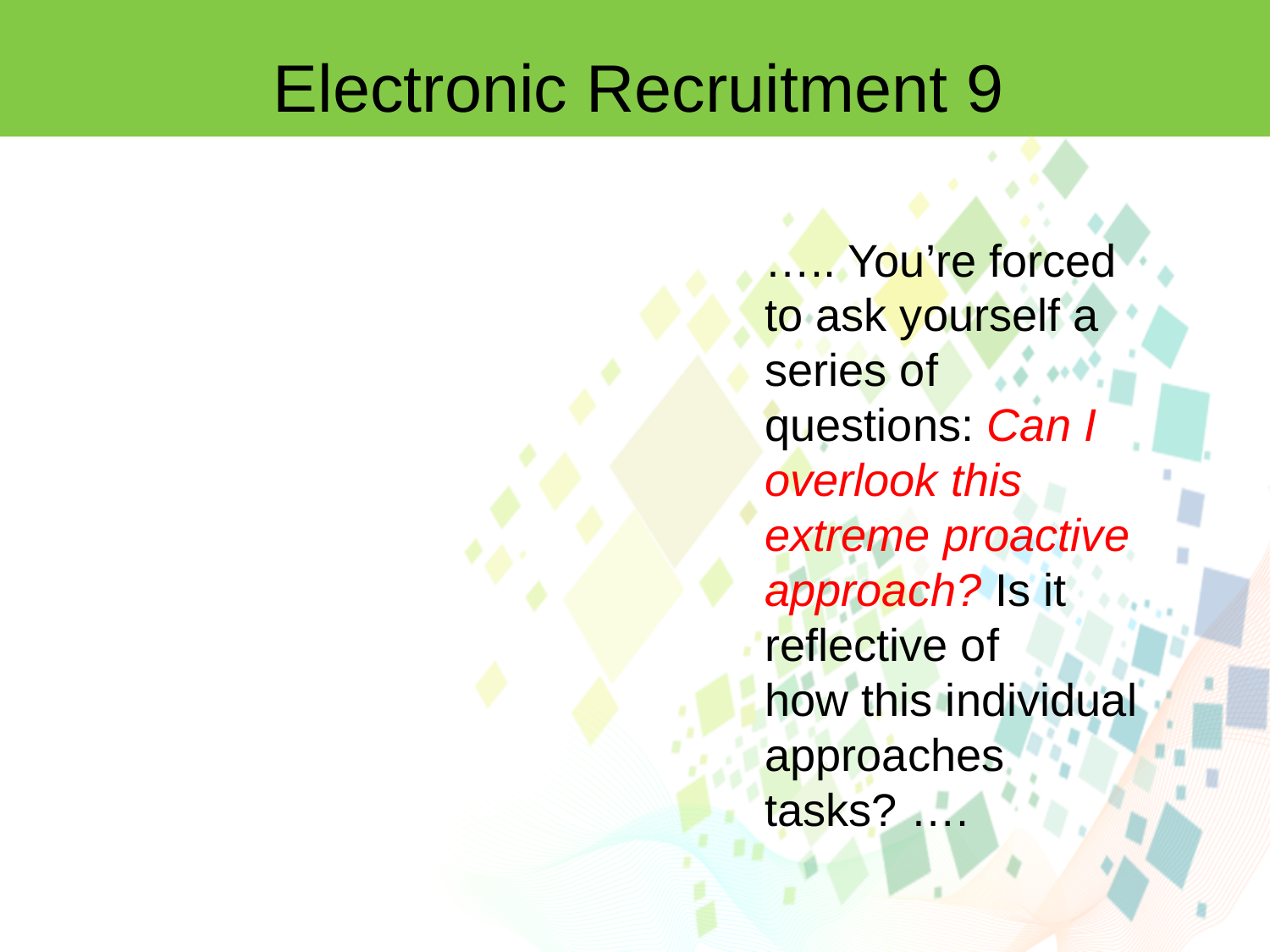

Electronic Recruitment 9
….. You’re forced to ask yourself a series of questions: Can I overlook this extreme proactive approach? Is it reflective of
how this individual approaches tasks? ….